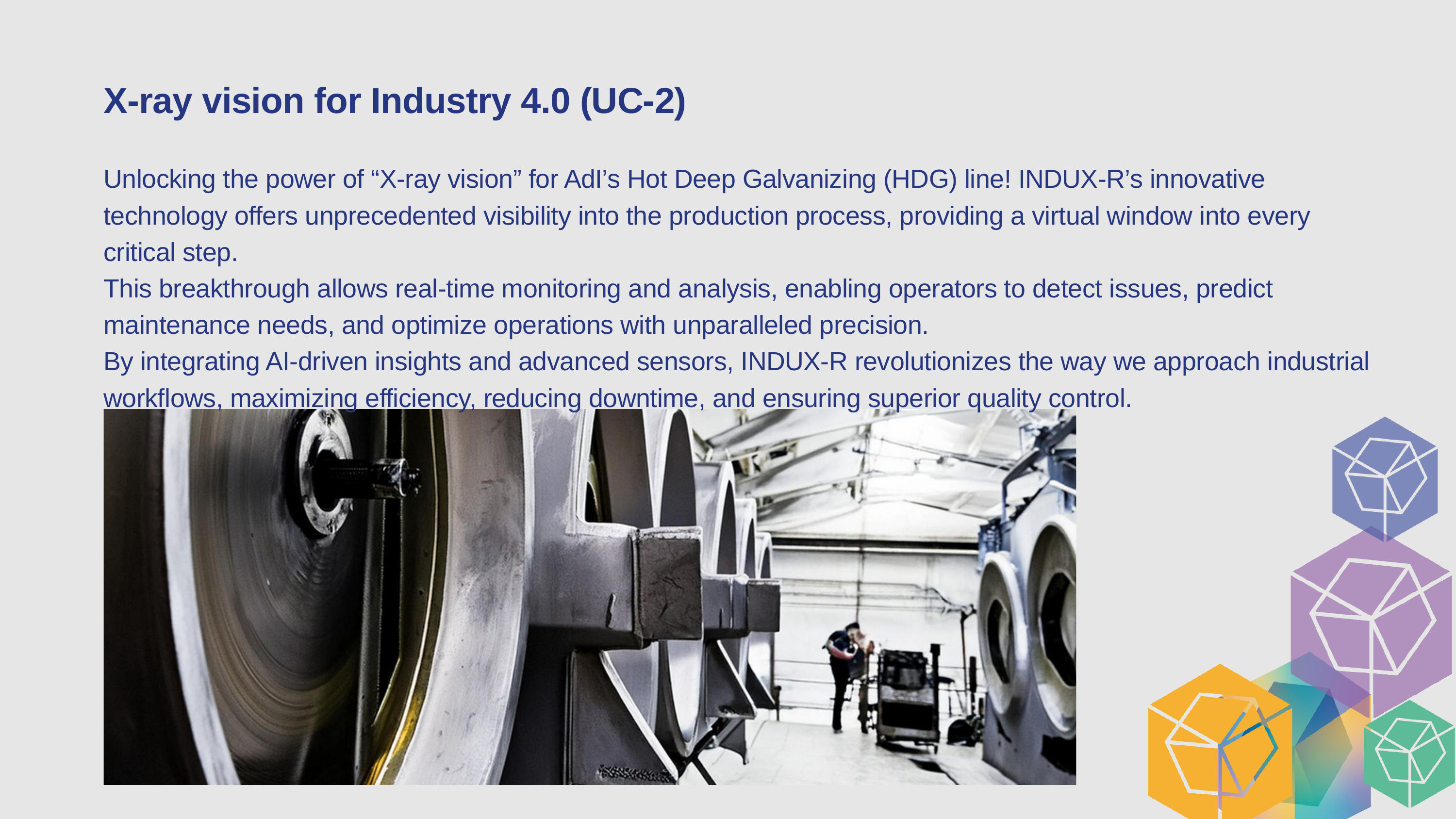

X-ray vision for Industry 4.0 (UC-2)

Unlocking the power of “X-ray vision” for AdI’s Hot Deep Galvanizing (HDG) line! INDUX-R’s innovative technology offers unprecedented visibility into the production process, providing a virtual window into every critical step.
This breakthrough allows real-time monitoring and analysis, enabling operators to detect issues, predict maintenance needs, and optimize operations with unparalleled precision.
By integrating AI-driven insights and advanced sensors, INDUX-R revolutionizes the way we approach industrial workflows, maximizing efficiency, reducing downtime, and ensuring superior quality control.